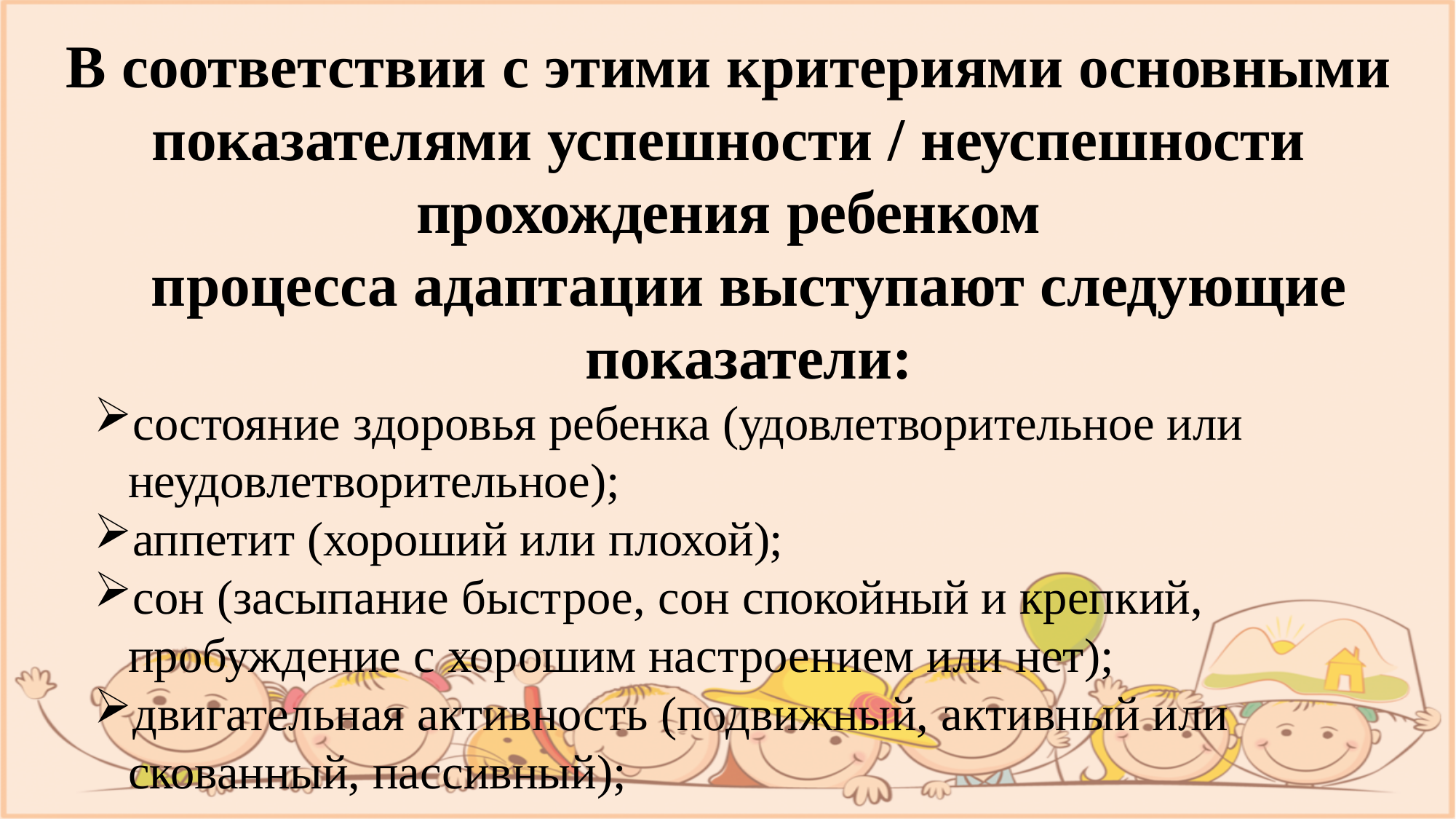

В соответствии с этими критериями основными показателями успешности / неуспешности прохождения ребенком
процесса адаптации выступают следующие показатели:
состояние здоровья ребенка (удовлетворительное или неудовлетворительное);
аппетит (хороший или плохой);
сон (засыпание быстрое, сон спокойный и крепкий, пробуждение с хорошим настроением или нет);
двигательная активность (подвижный, активный или скованный, пассивный);